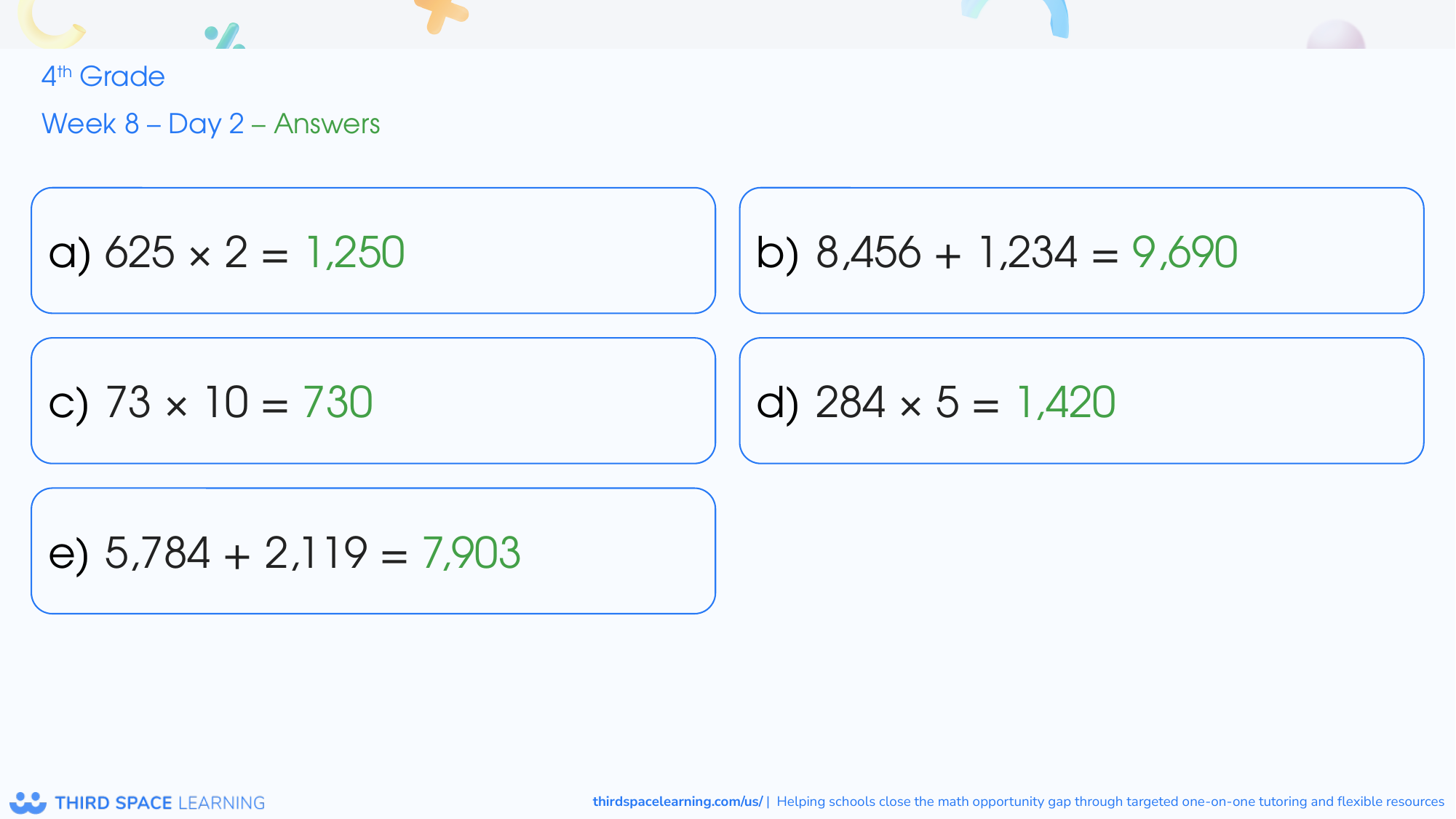

4th Grade
Week 8 – Day 2 – Answers
625 × 2 = 1,250
8,456 + 1,234 = 9,690
73 × 10 = 730
284 × 5 = 1,420
5,784 + 2,119 = 7,903